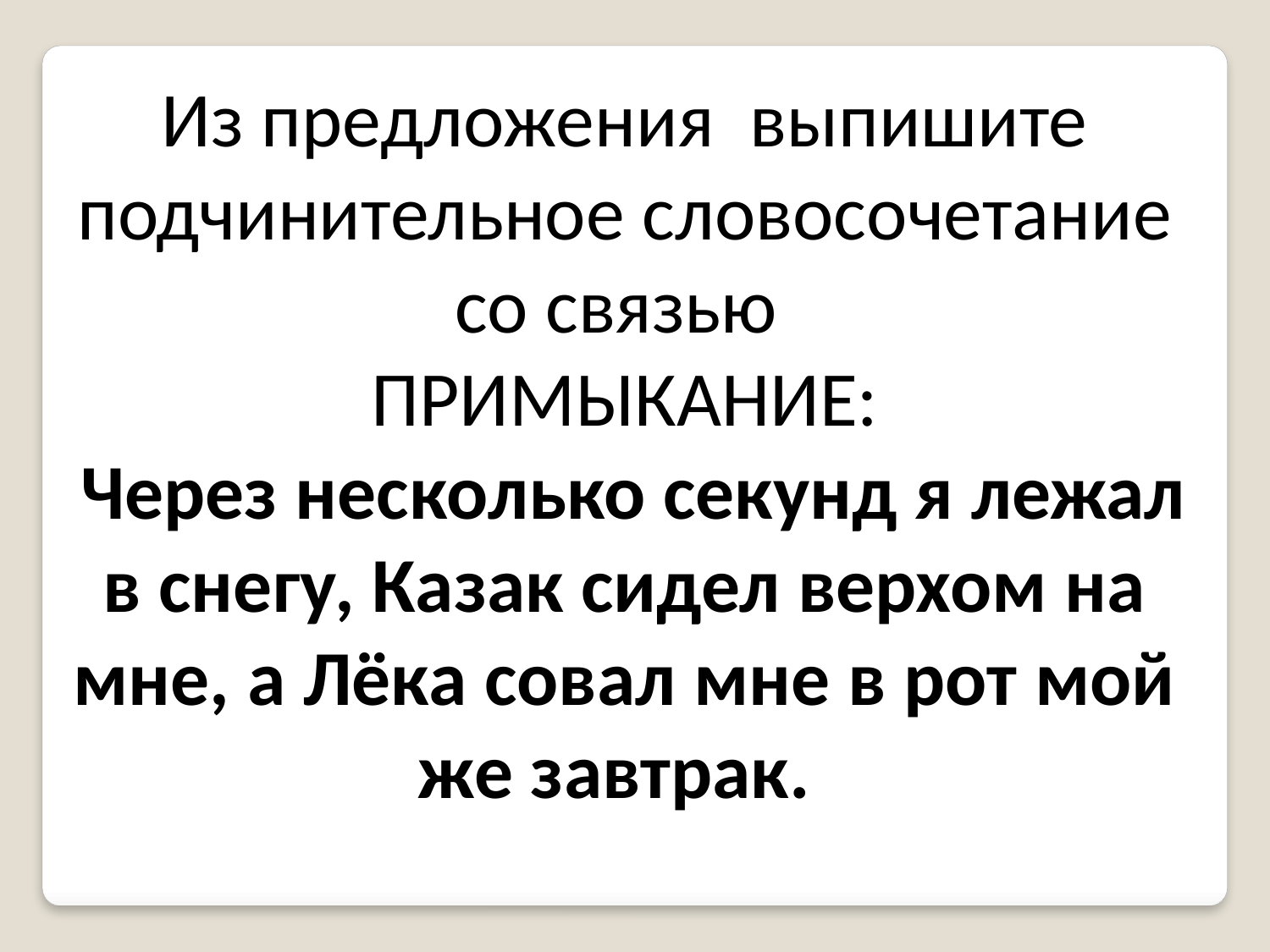

Из предложения  выпишите подчинительное словосочетание со связью
ПРИМЫКАНИЕ:
 Через несколько секунд я лежал в снегу, Казак сидел верхом на мне, а Лёка совал мне в рот мой же завтрак.